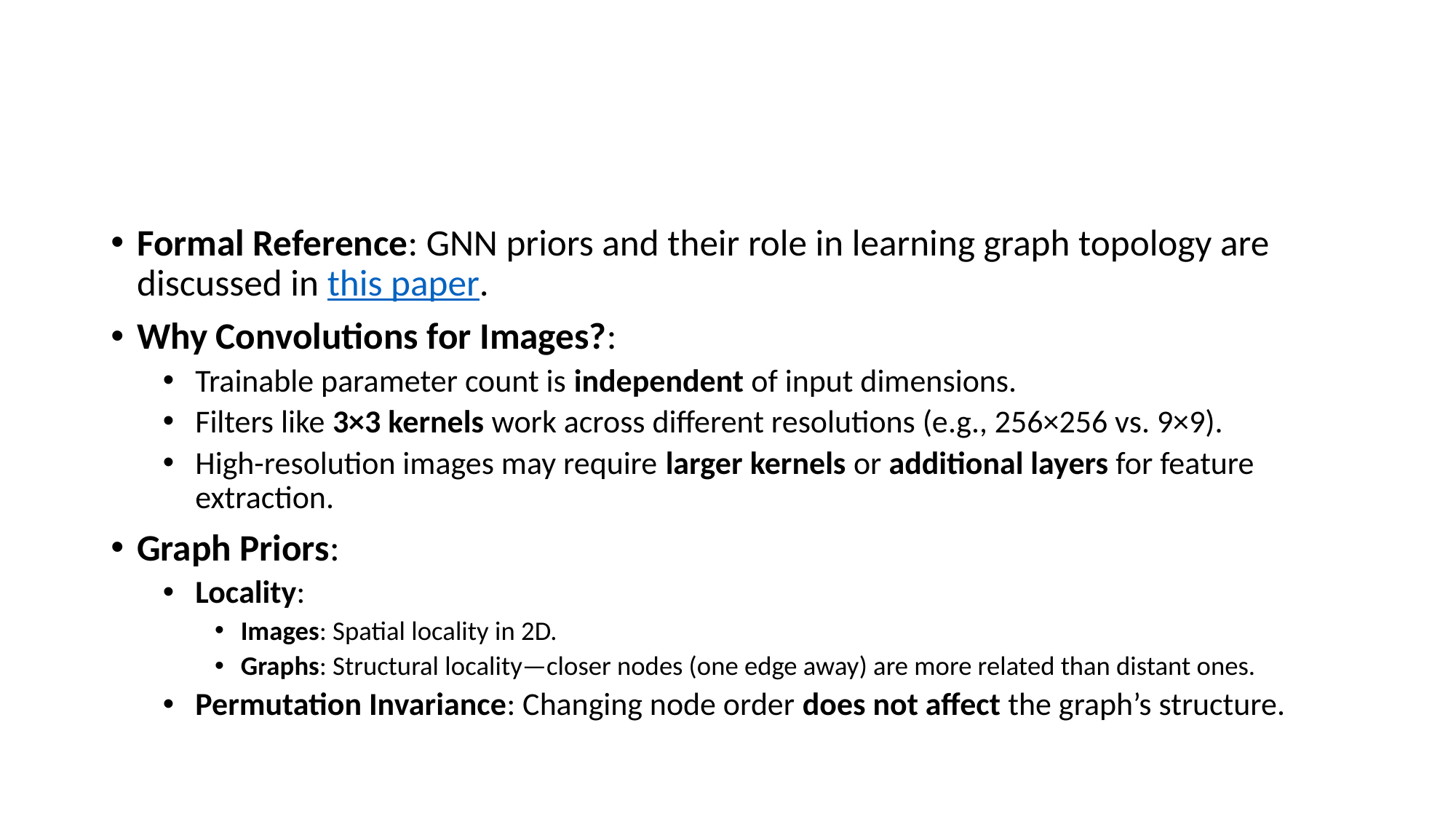

#
Formal Reference: GNN priors and their role in learning graph topology are discussed in this paper.
Why Convolutions for Images?:
Trainable parameter count is independent of input dimensions.
Filters like 3×3 kernels work across different resolutions (e.g., 256×256 vs. 9×9).
High-resolution images may require larger kernels or additional layers for feature extraction.
Graph Priors:
Locality:
Images: Spatial locality in 2D.
Graphs: Structural locality—closer nodes (one edge away) are more related than distant ones.
Permutation Invariance: Changing node order does not affect the graph’s structure.